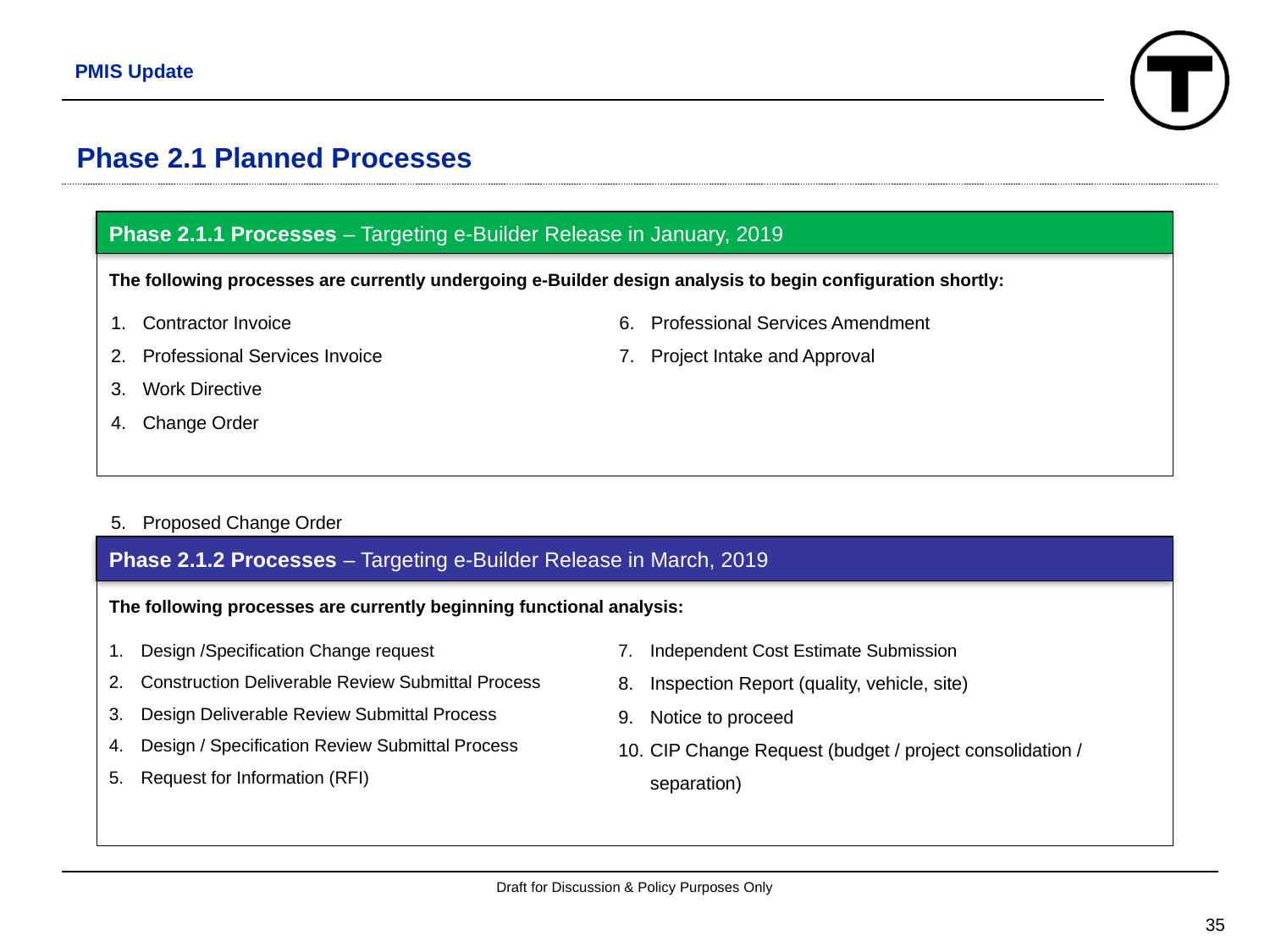

PMIS Update
# Phase 2.1 Planned Processes
Phase 2.1.1 Processes – Targeting e-Builder Release in January, 2019
The following processes are currently undergoing e-Builder design analysis to begin configuration shortly:
Contractor Invoice
Professional Services Invoice
Work Directive
Change Order

Proposed Change Order
Professional Services Amendment
Project Intake and Approval
Phase 2.1.2 Processes – Targeting e-Builder Release in March, 2019
The following processes are currently beginning functional analysis:
Design /Specification Change request
Construction Deliverable Review Submittal Process
Design Deliverable Review Submittal Process
Design / Specification Review Submittal Process
Request for Information (RFI)

Schedule Progress Review
Independent Cost Estimate Submission
Inspection Report (quality, vehicle, site)
Notice to proceed
CIP Change Request (budget / project consolidation / separation)